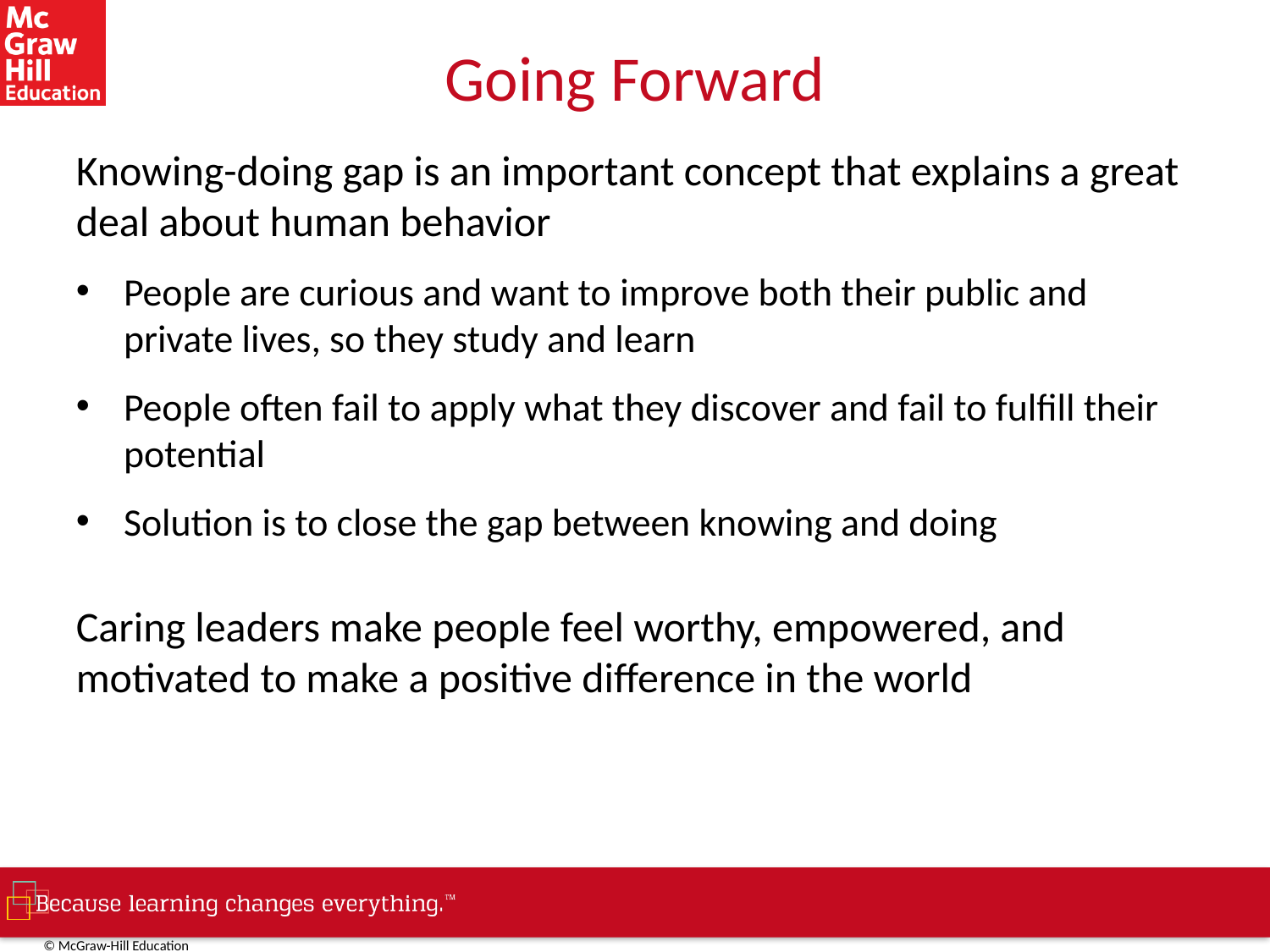

# Going Forward
Knowing-doing gap is an important concept that explains a great deal about human behavior
People are curious and want to improve both their public and private lives, so they study and learn
People often fail to apply what they discover and fail to fulfill their potential
Solution is to close the gap between knowing and doing

Caring leaders make people feel worthy, empowered, and motivated to make a positive difference in the world